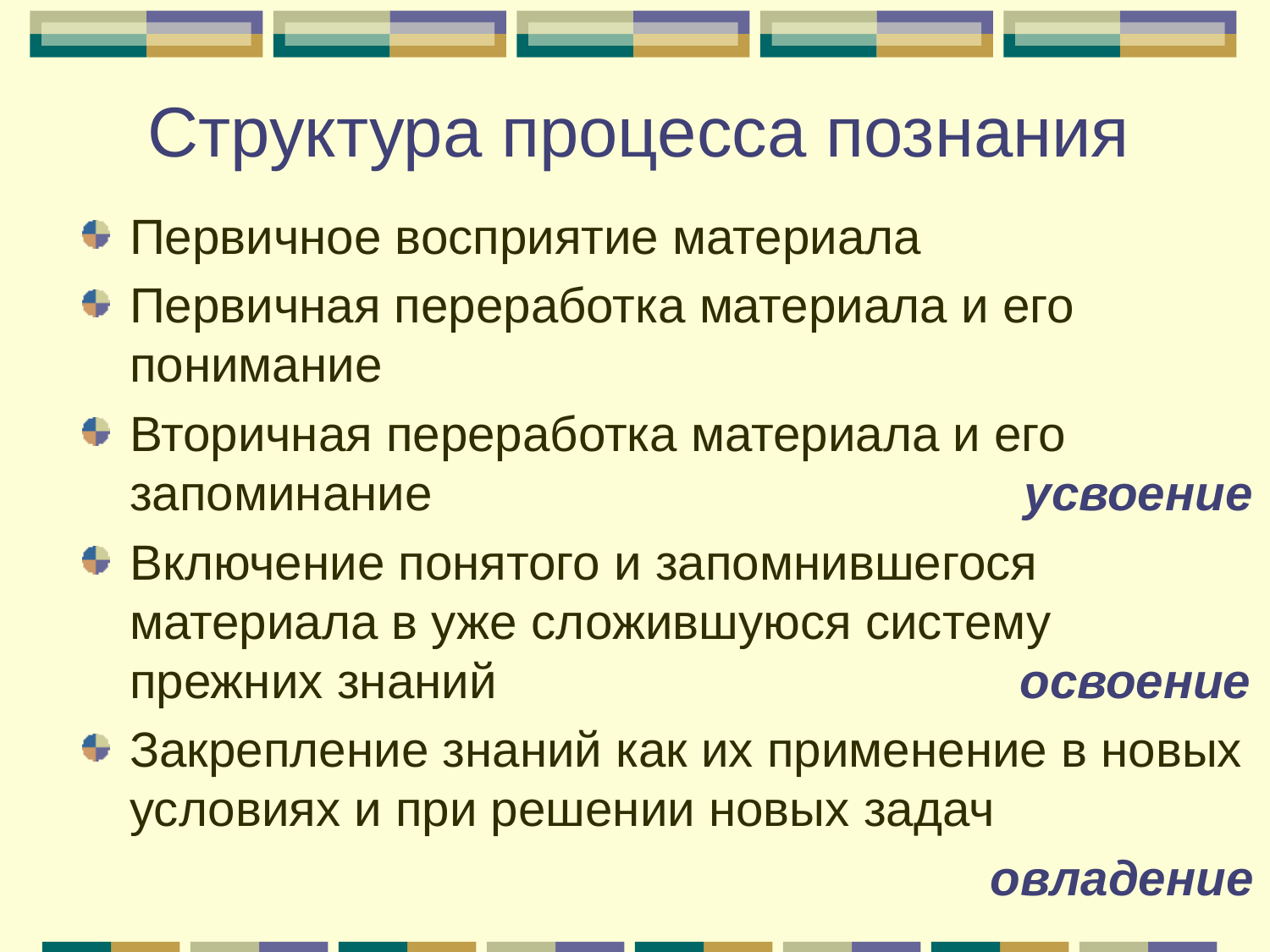

# Структура процесса познания
Первичное восприятие материала
Первичная переработка материала и его понимание
Вторичная переработка материала и его запоминание                                           усвоение
Включение понятого и запомнившегося материала в уже сложившуюся систему прежних знаний                                      освоение
Закрепление знаний как их применение в новых условиях и при решении новых задач
                                                                  овладение